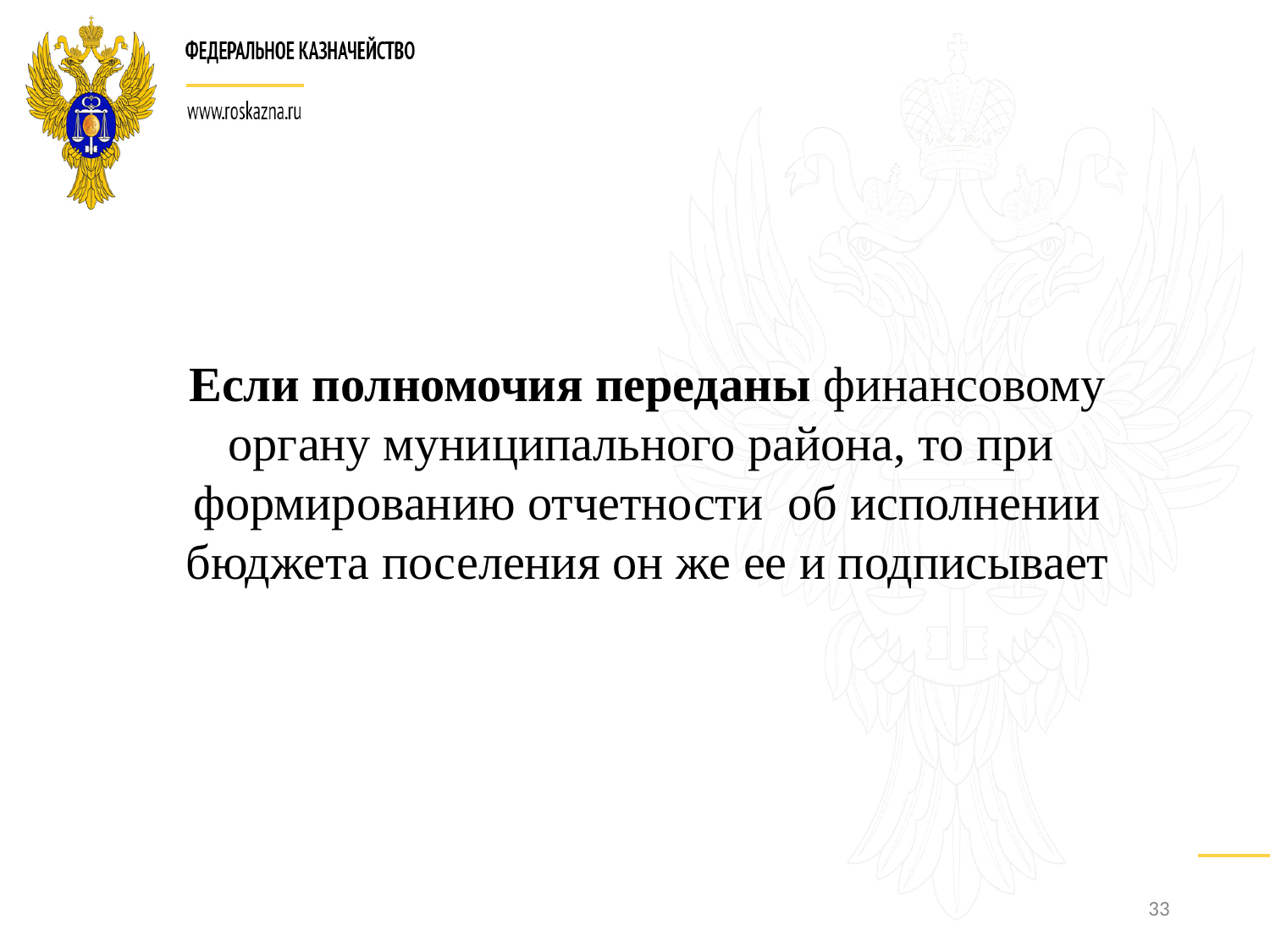

Если полномочия переданы финансовому органу муниципального района, то при  формированию отчетности  об исполнении бюджета поселения он же ее и подписывает
33